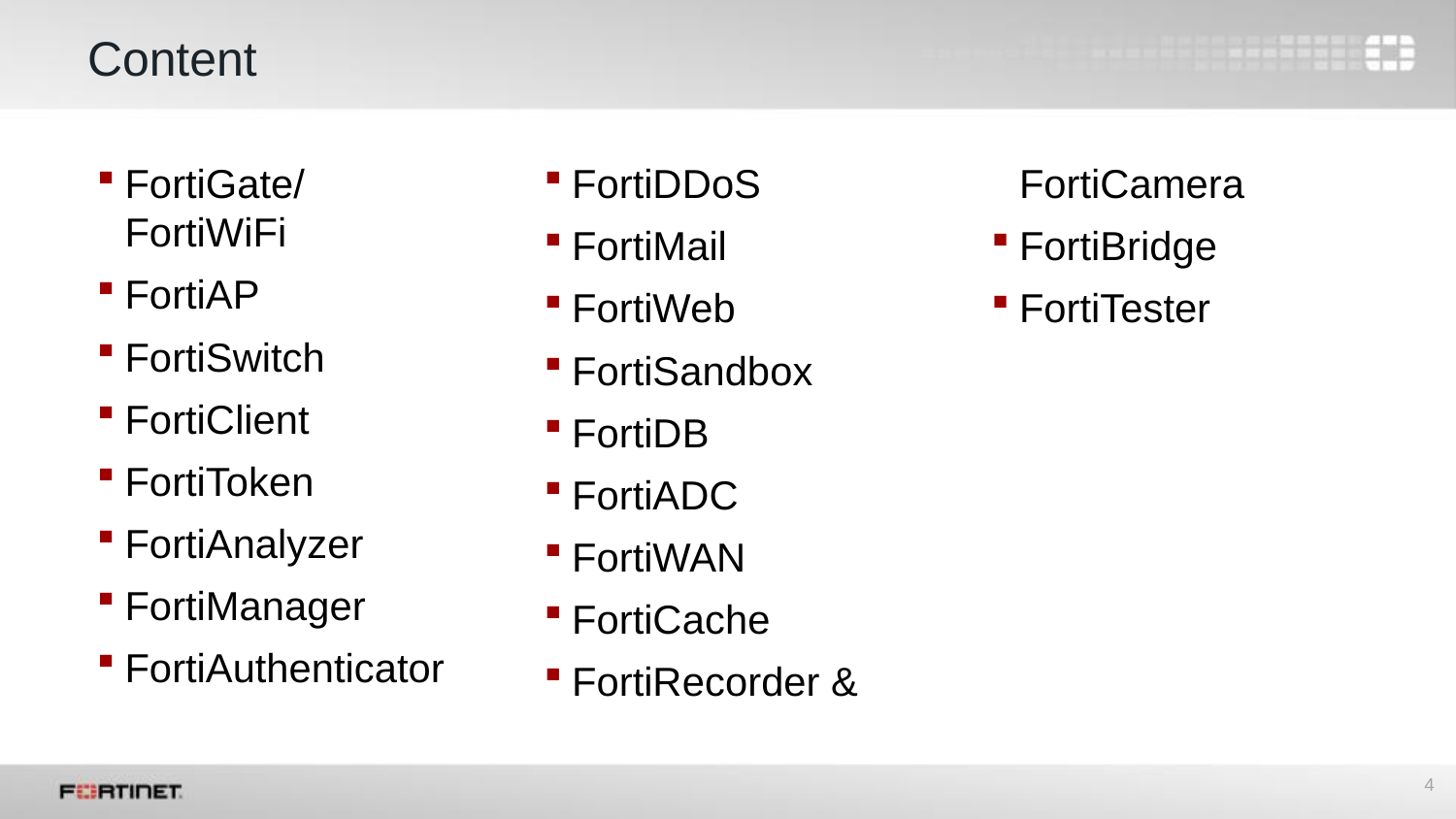

# Content
FortiGate/FortiWiFi
FortiAP
FortiSwitch
FortiClient
FortiToken
FortiAnalyzer
FortiManager
FortiAuthenticator
FortiDDoS
FortiMail
FortiWeb
FortiSandbox
FortiDB
FortiADC
FortiWAN
FortiCache
FortiRecorder & FortiCamera
FortiBridge
FortiTester